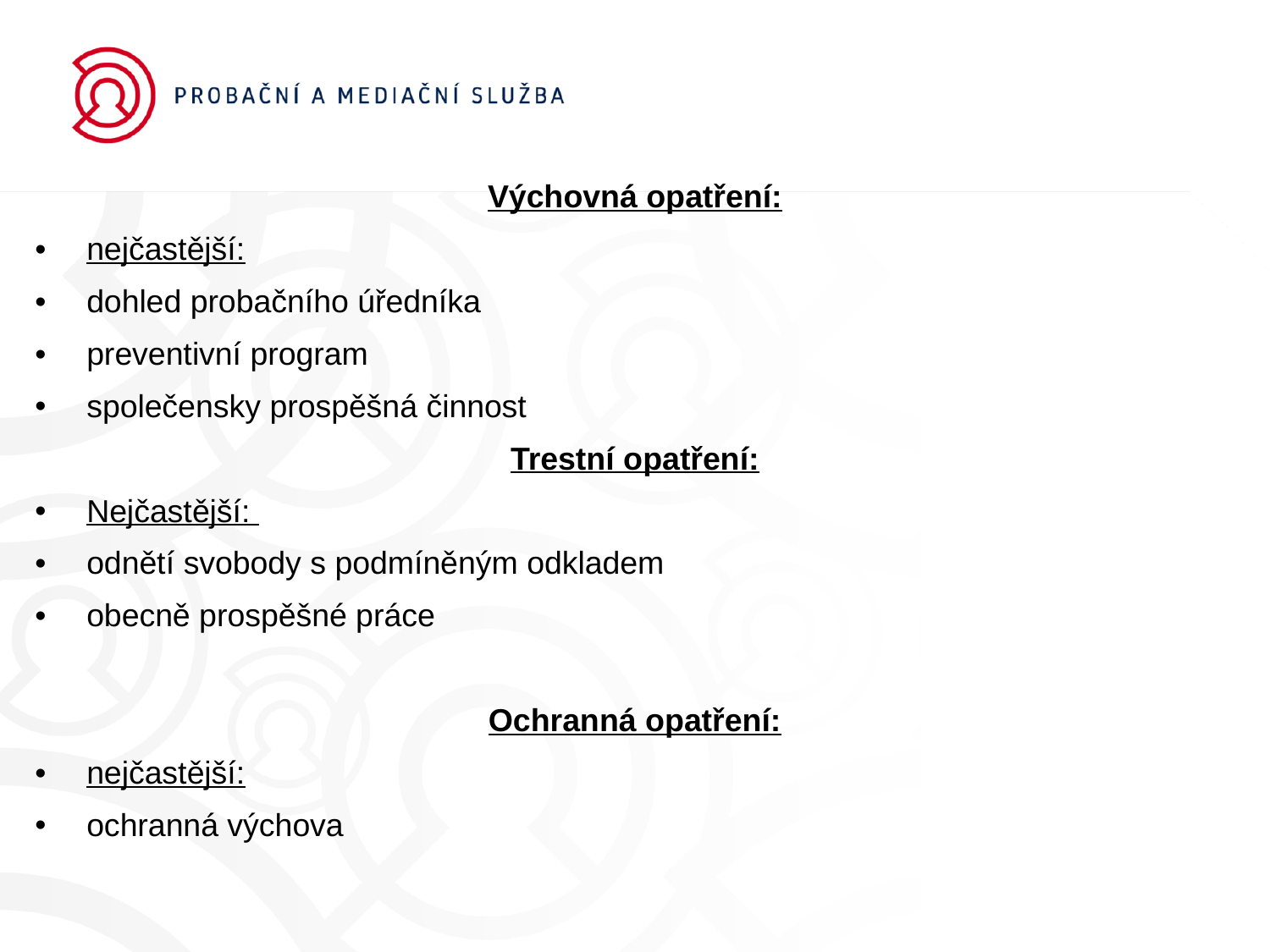

Výchovná opatření:
nejčastější:
dohled probačního úředníka
preventivní program
společensky prospěšná činnost
Trestní opatření:
Nejčastější:
odnětí svobody s podmíněným odkladem
obecně prospěšné práce

Ochranná opatření:
nejčastější:
ochranná výchova